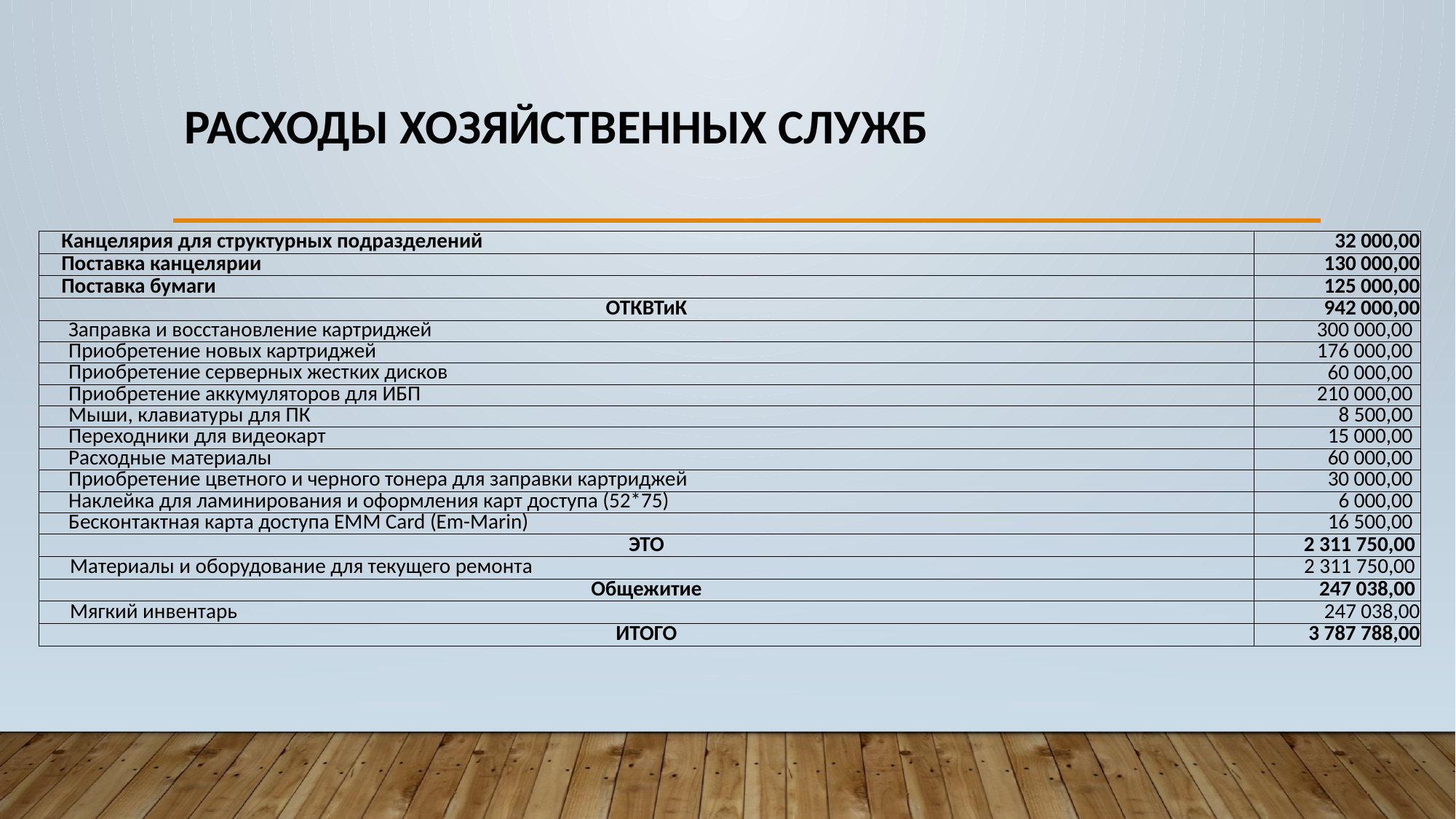

# Расходы хозяйственных служб
| Канцелярия для структурных подразделений | 32 000,00 |
| --- | --- |
| Поставка канцелярии | 130 000,00 |
| Поставка бумаги | 125 000,00 |
| ОТКВТиК | 942 000,00 |
| Заправка и восстановление картриджей | 300 000,00 |
| Приобретение новых картриджей | 176 000,00 |
| Приобретение серверных жестких дисков | 60 000,00 |
| Приобретение аккумуляторов для ИБП | 210 000,00 |
| Мыши, клавиатуры для ПК | 8 500,00 |
| Переходники для видеокарт | 15 000,00 |
| Расходные материалы | 60 000,00 |
| Приобретение цветного и черного тонера для заправки картриджей | 30 000,00 |
| Наклейка для ламинирования и оформления карт доступа (52\*75) | 6 000,00 |
| Бесконтактная карта доступа EMM Card (Em-Marin) | 16 500,00 |
| ЭТО | 2 311 750,00 |
| Материалы и оборудование для текущего ремонта | 2 311 750,00 |
| Общежитие | 247 038,00 |
| Мягкий инвентарь | 247 038,00 |
| ИТОГО | 3 787 788,00 |